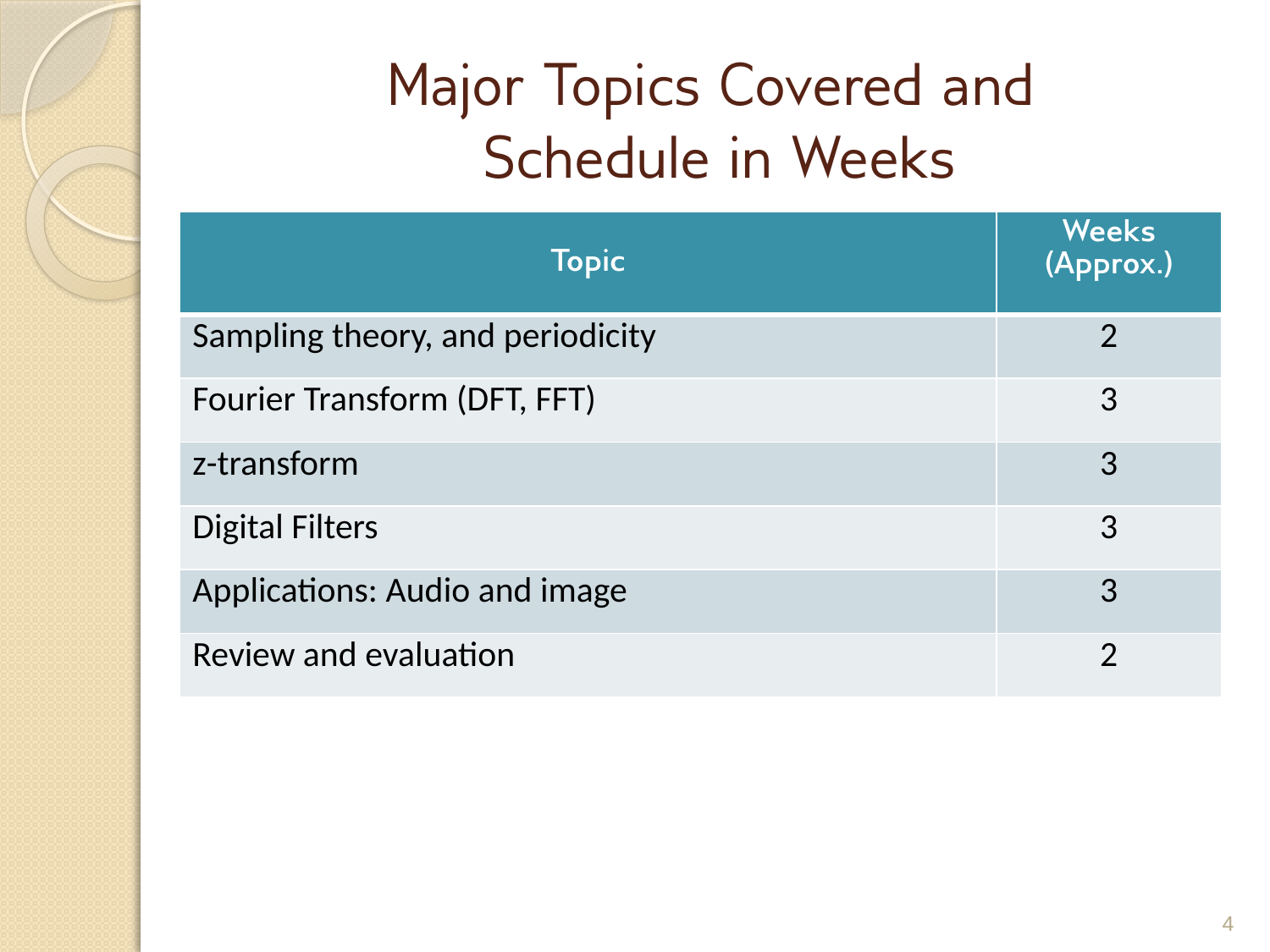

# Major Topics Covered and Schedule in Weeks
| Topic | Weeks (Approx.) |
| --- | --- |
| Sampling theory, and periodicity | 2 |
| Fourier Transform (DFT, FFT) | 3 |
| z-transform | 3 |
| Digital Filters | 3 |
| Applications: Audio and image | 3 |
| Review and evaluation | 2 |
4